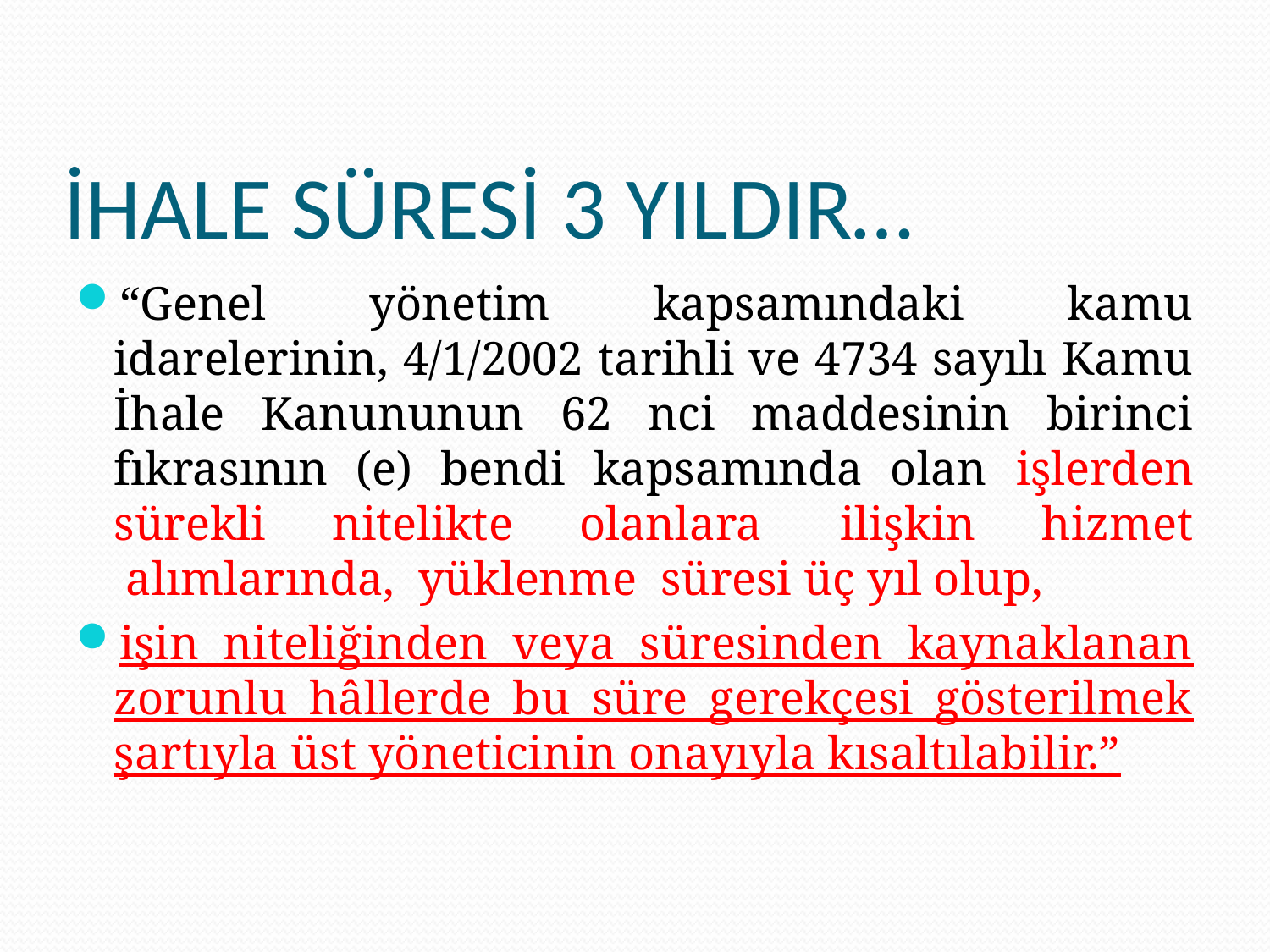

# İHALE SÜRESİ 3 YILDIR…
“Genel yönetim kapsamındaki kamu idarelerinin, 4/1/2002 tarihli ve 4734 sayılı Kamu İhale Kanununun 62 nci maddesinin birinci fıkrasının (e) bendi kapsamında olan işlerden sürekli nitelikte olanlara  ilişkin hizmet  alımlarında,  yüklenme  süresi üç yıl olup,
işin niteliğinden veya süresinden kaynaklanan zorunlu hâllerde bu süre gerekçesi gösterilmek şartıyla üst yöneticinin onayıyla kısaltılabilir.”